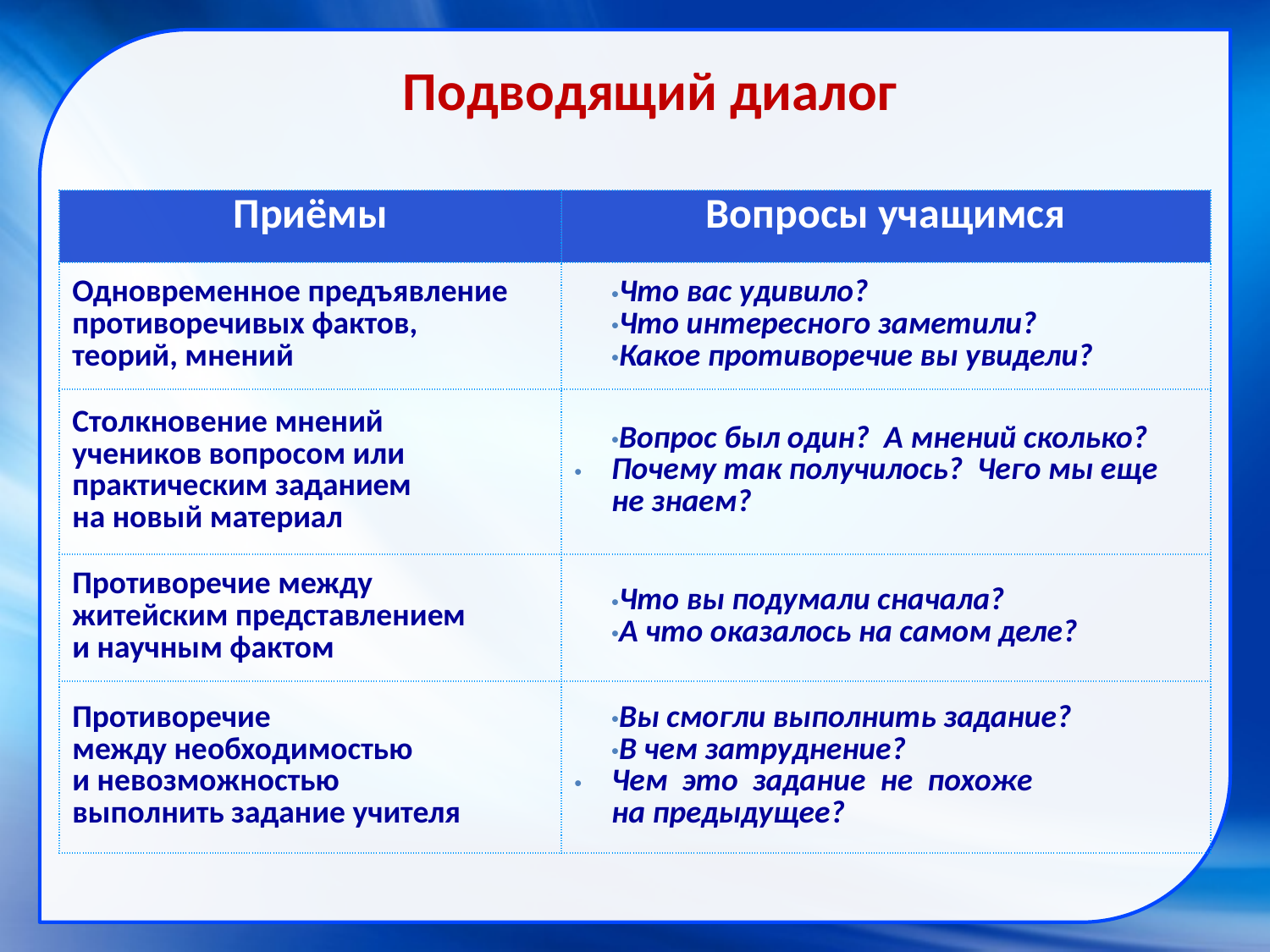

Подводящий диалог
| Приёмы | Вопросы учащимся |
| --- | --- |
| Одновременное предъявление противоречивых фактов, теорий, мнений | Что вас удивило? Что интересного заметили? Какое противоречие вы увидели? |
| Столкновение мнений учеников вопросом или практическим заданием на новый материал | Вопрос был один? А мнений сколько? Почему так получилось? Чего мы еще не знаем? |
| Противоречие между житейским представлением и научным фактом | Что вы подумали сначала? А что оказалось на самом деле? |
| Противоречие между необходимостью и невозможностью выполнить задание учителя | Вы смогли выполнить задание? В чем затруднение? Чем это задание не похоже на предыдущее? |